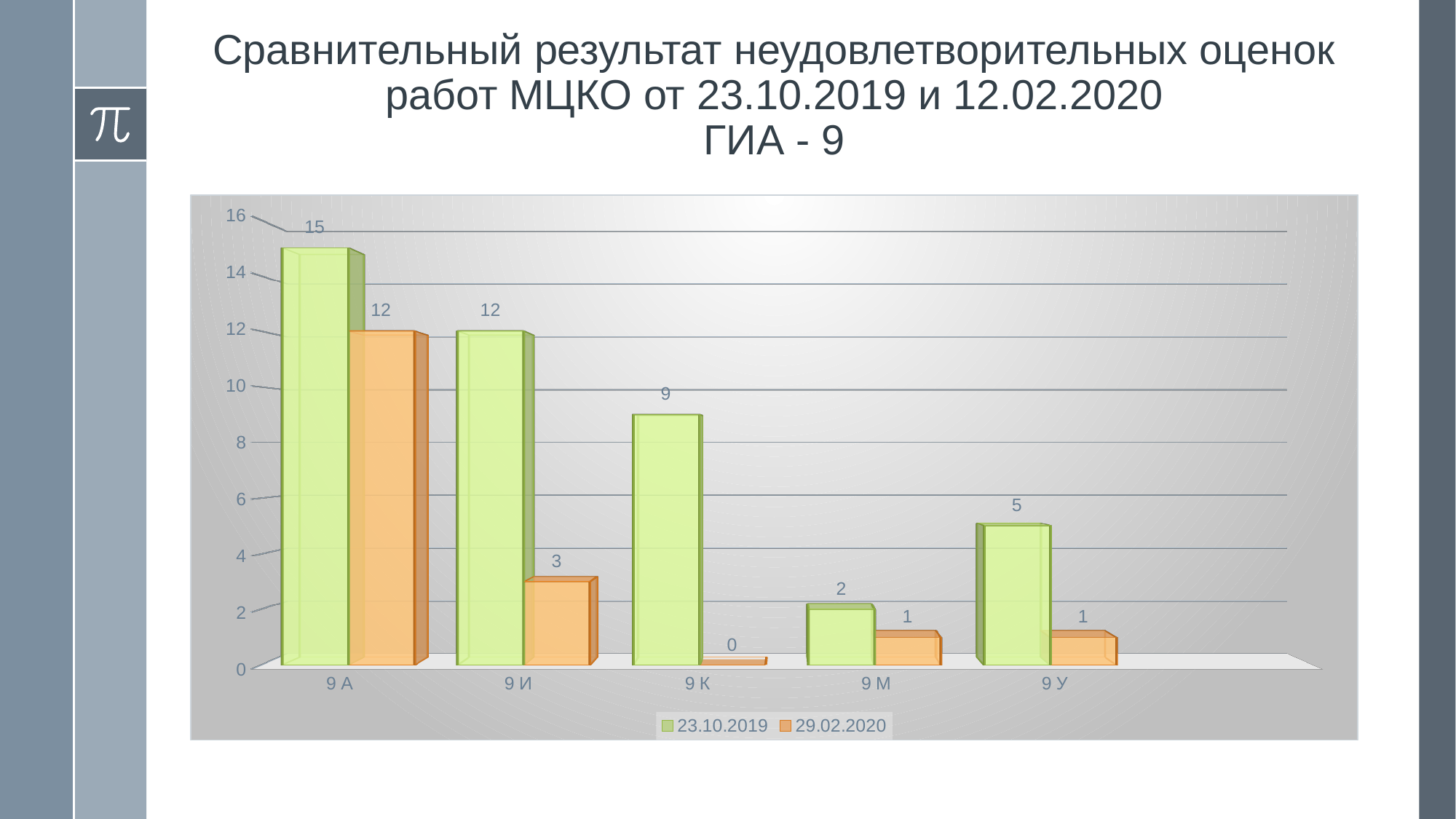

# Сравнительный результат неудовлетворительных оценок работ МЦКО от 23.10.2019 и 12.02.2020 ГИА - 9

[unsupported chart]